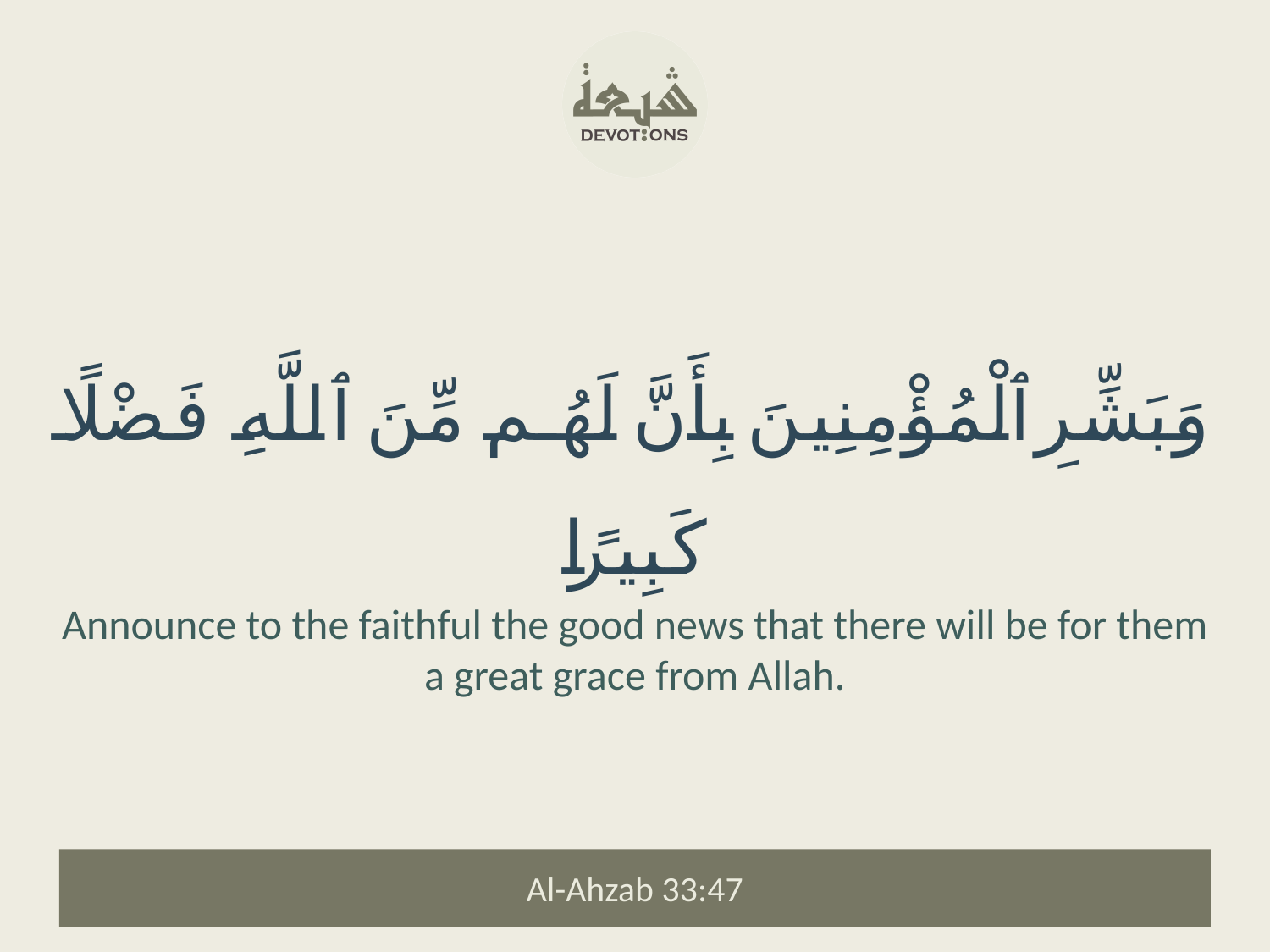

وَبَشِّرِ ٱلْمُؤْمِنِينَ بِأَنَّ لَهُم مِّنَ ٱللَّهِ فَضْلًا كَبِيرًا
Announce to the faithful the good news that there will be for them a great grace from Allah.
Al-Ahzab 33:47